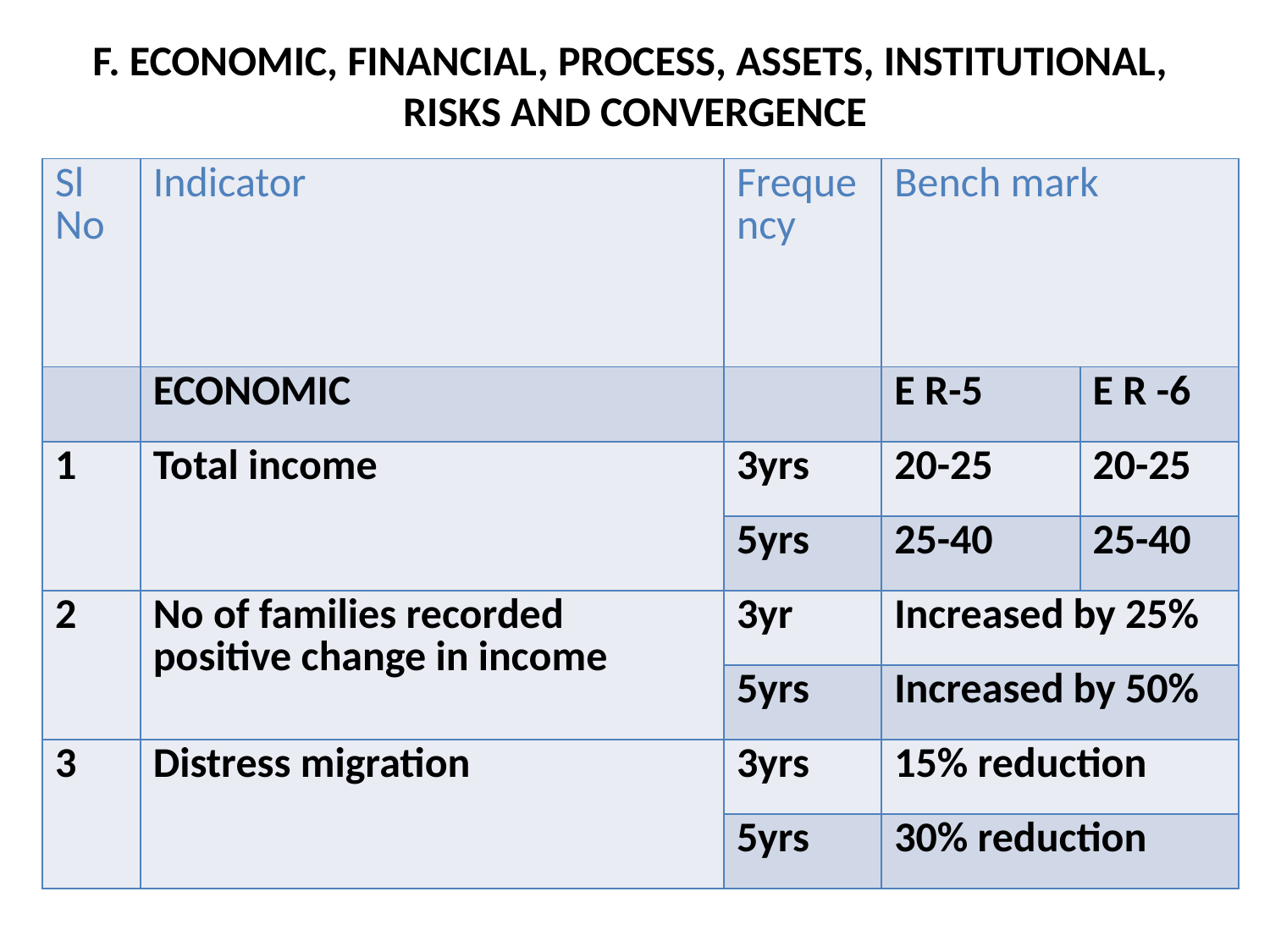

# F. ECONOMIC, FINANCIAL, PROCESS, ASSETS, INSTITUTIONAL, RISKS AND CONVERGENCE
| Sl No | Indicator | Frequency | Bench mark |  |
| --- | --- | --- | --- | --- |
|  | ECONOMIC |  | E R-5 | E R -6 |
| 1 | Total income | 3yrs | 20-25 | 20-25 |
|  |  | 5yrs | 25-40 | 25-40 |
| 2 | No of families recorded positive change in income | 3yr | Increased by 25% |  |
|  |  | 5yrs | Increased by 50% |  |
| 3 | Distress migration | 3yrs | 15% reduction |  |
|  |  | 5yrs | 30% reduction |  |